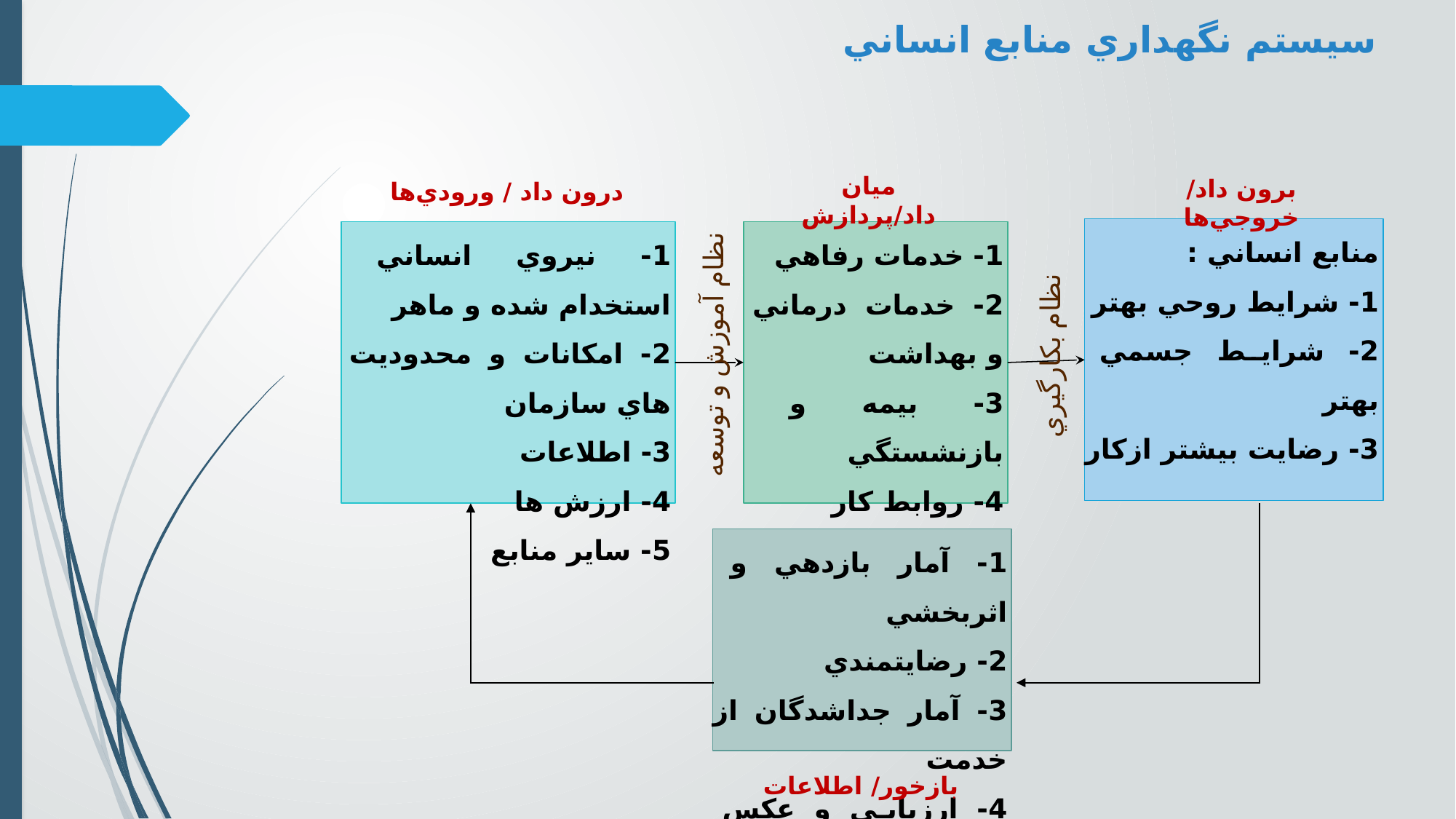

سیستم نگهداري منابع انساني

درون داد / ورودي‌ها
ميان داد/پردازش
برون داد/ خروجي‌ها
منابع انساني :
1- شرايط روحي بهتر
2- شرايط جسمي بهتر
3- رضايت بيشتر ازكار

1- نيروي انساني استخدام شده و ماهر
2- امكانات و محدوديت هاي سازمان
3- اطلاعات
4- ارزش ها
5- ساير منابع

1- خدمات رفاهي
2- خدمات درماني و بهداشت
3- بيمه و بازنشستگي
4- روابط كار

1- آمار بازدهي و اثربخشي
2- رضايتمندي
3- آمار جداشدگان از خدمت
4- ارزيابي و عكس العمل کارکنان
5- ساير عكس العمل ها

1
بازخور/ اطلاعات
نظام آموزش و توسعه
نظام بكارگيري